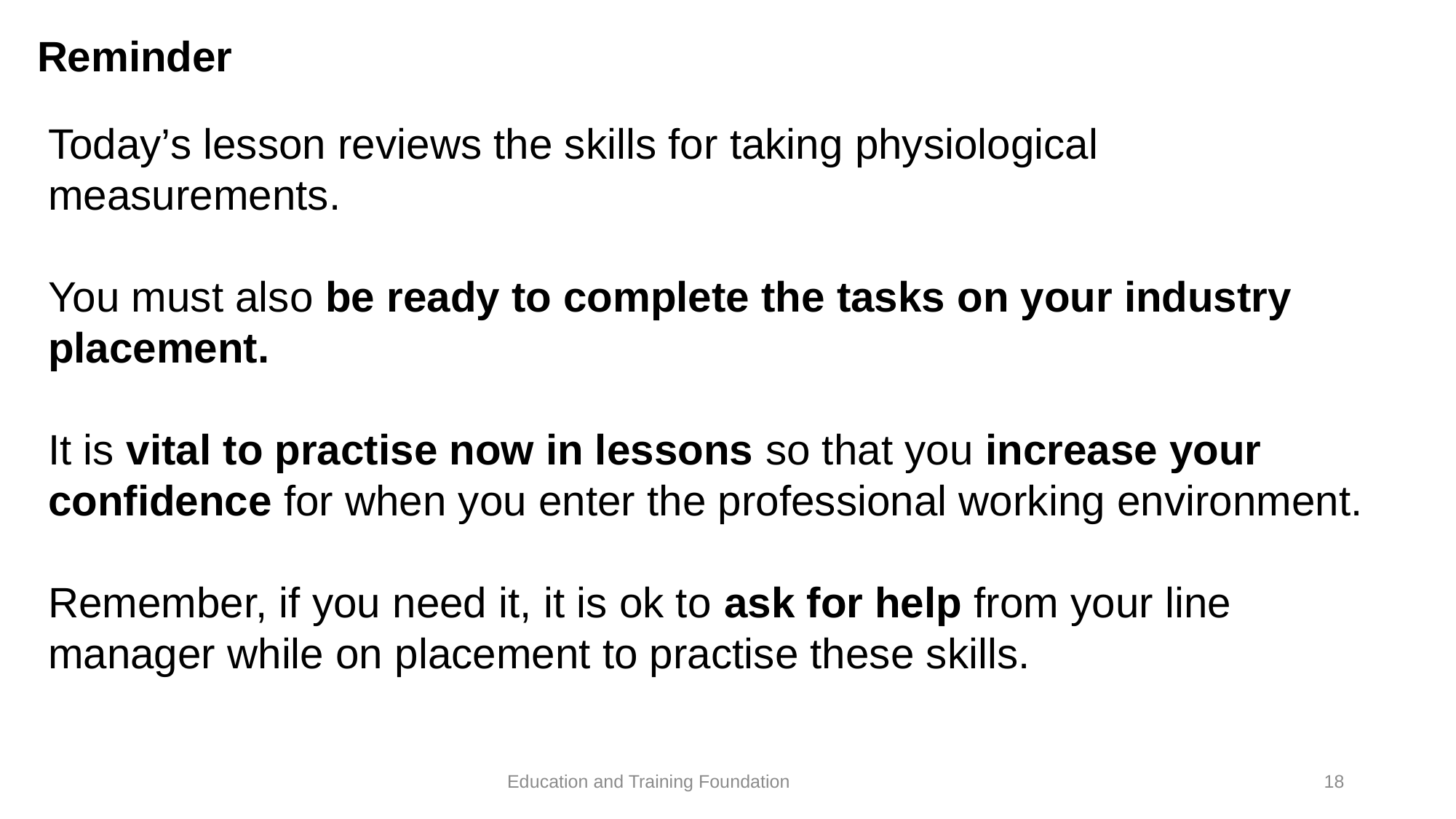

# Reminder
Today’s lesson reviews the skills for taking physiological measurements.

You must also be ready to complete the tasks on your industry placement.

It is vital to practise now in lessons so that you increase your confidence for when you enter the professional working environment.

Remember, if you need it, it is ok to ask for help from your line manager while on placement to practise these skills.
18
Education and Training Foundation